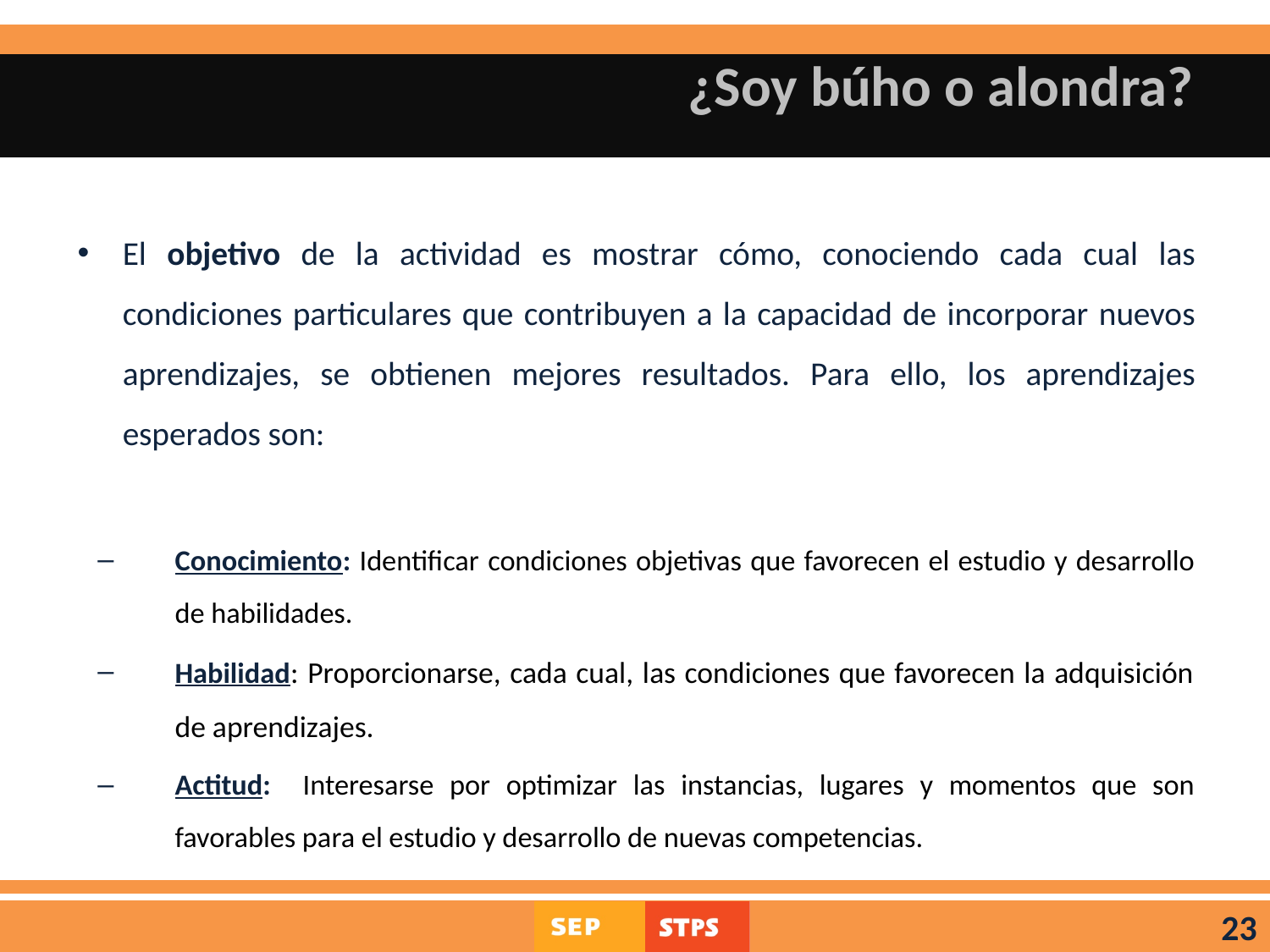

# ¿Soy búho o alondra?
El objetivo de la actividad es mostrar cómo, conociendo cada cual las condiciones particulares que contribuyen a la capacidad de incorporar nuevos aprendizajes, se obtienen mejores resultados. Para ello, los aprendizajes esperados son:

Conocimiento: Identificar condiciones objetivas que favorecen el estudio y desarrollo de habilidades.
Habilidad: Proporcionarse, cada cual, las condiciones que favorecen la adquisición de aprendizajes.
Actitud:  Interesarse por optimizar las instancias, lugares y momentos que son favorables para el estudio y desarrollo de nuevas competencias.

23